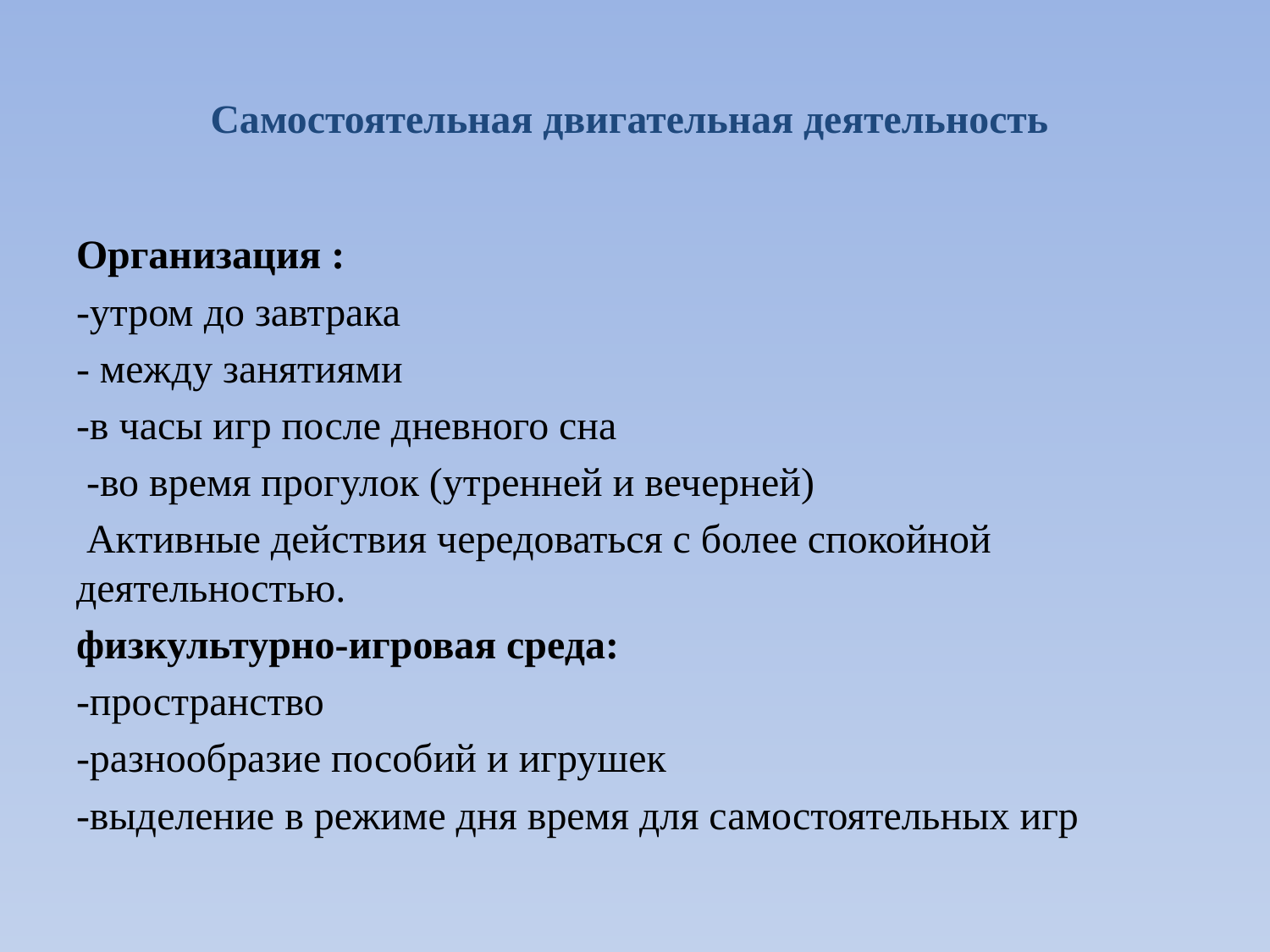

# Самостоятельная двигательная деятельность
Организация :
-утром до завтрака
- между занятиями
-в часы игр после дневного сна
 -во время прогулок (утренней и вечерней)
 Активные действия чередоваться с более спокойной деятельностью.
физкультурно-игровая среда:
-пространство
-разнообразие пособий и игрушек
-выделение в режиме дня время для самостоятельных игр